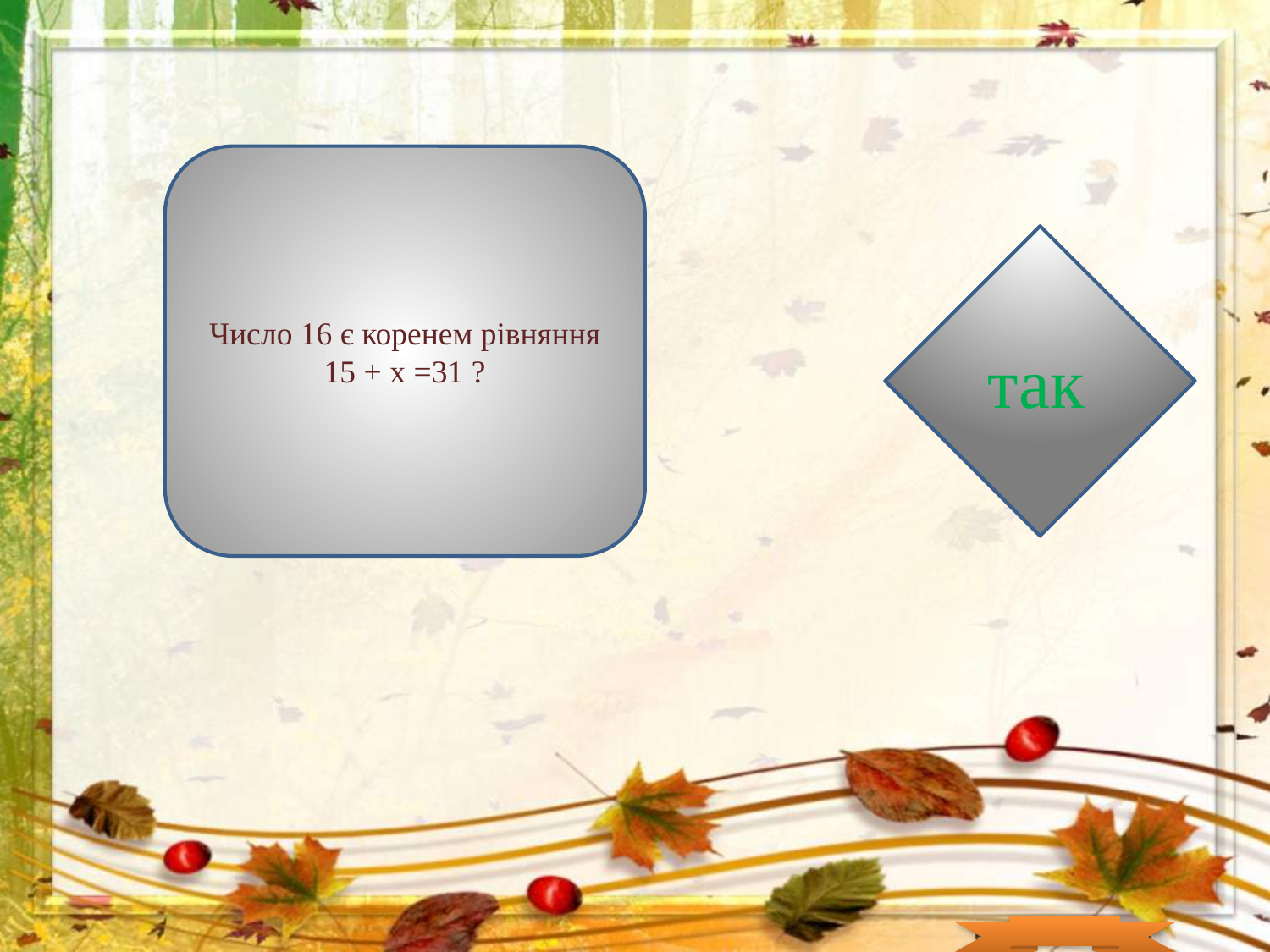

Число 16 є коренем рівняння
15 + х =31 ?

так